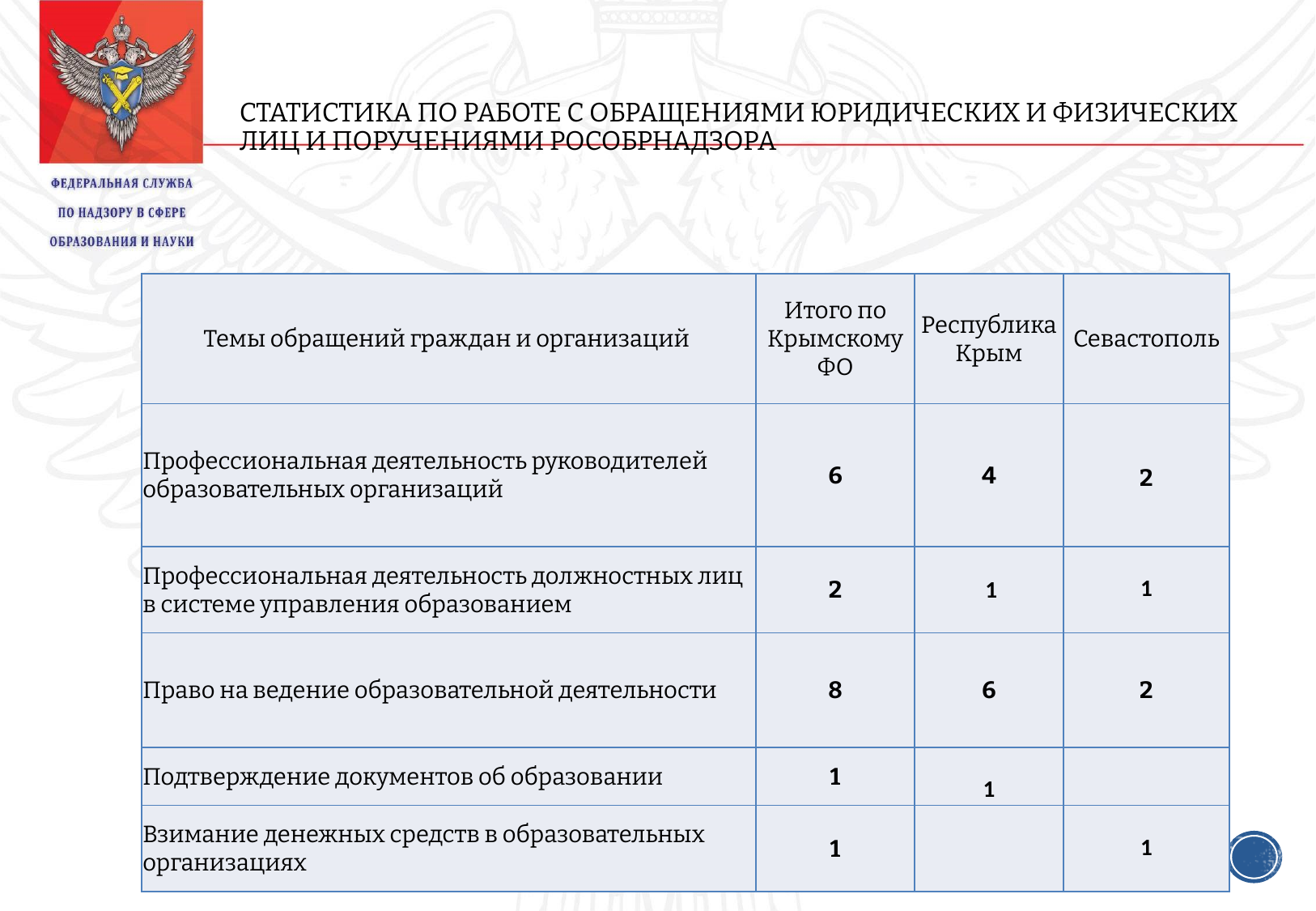

# Статистика по Работе с обращениями юридических и физических лиц и поручениями рособрнадзора
| Темы обращений граждан и организаций | Итого по Крымскому ФО | Республика Крым | Севастополь |
| --- | --- | --- | --- |
| Профессиональная деятельность руководителей образовательных организаций | 6 | 4 | 2 |
| Профессиональная деятельность должностных лиц в системе управления образованием | 2 | 1 | 1 |
| Право на ведение образовательной деятельности | 8 | 6 | 2 |
| Подтверждение документов об образовании | 1 | 1 |  |
| Взимание денежных средств в образовательных организациях | 1 |  | 1 |